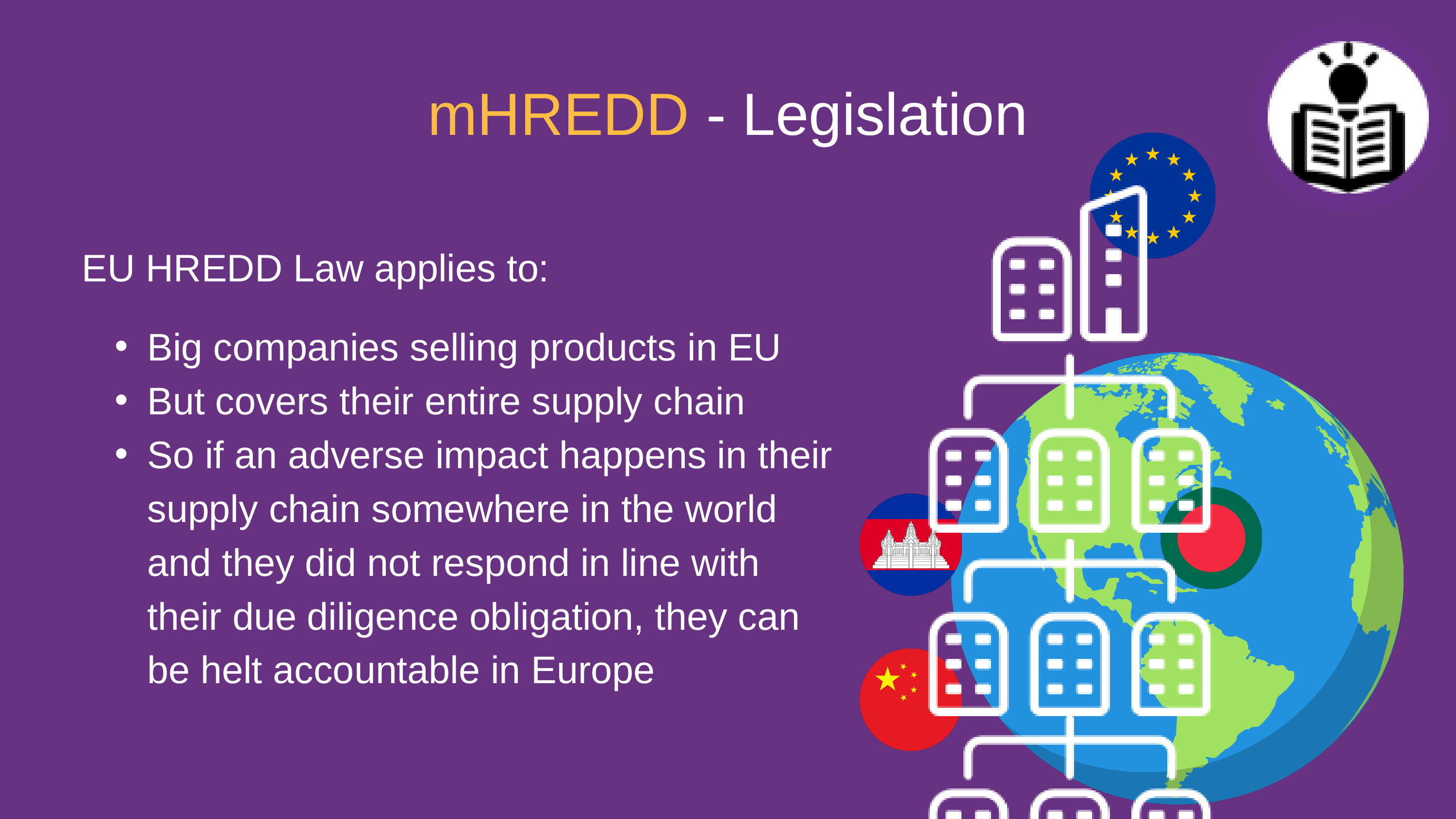

mHREDD - Legislation

EU HREDD Law applies to:

Big companies selling products in EU
But covers their entire supply chain
So if an adverse impact happens in their supply chain somewhere in the world and they did not respond in line with their due diligence obligation, they can be helt accountable in Europe